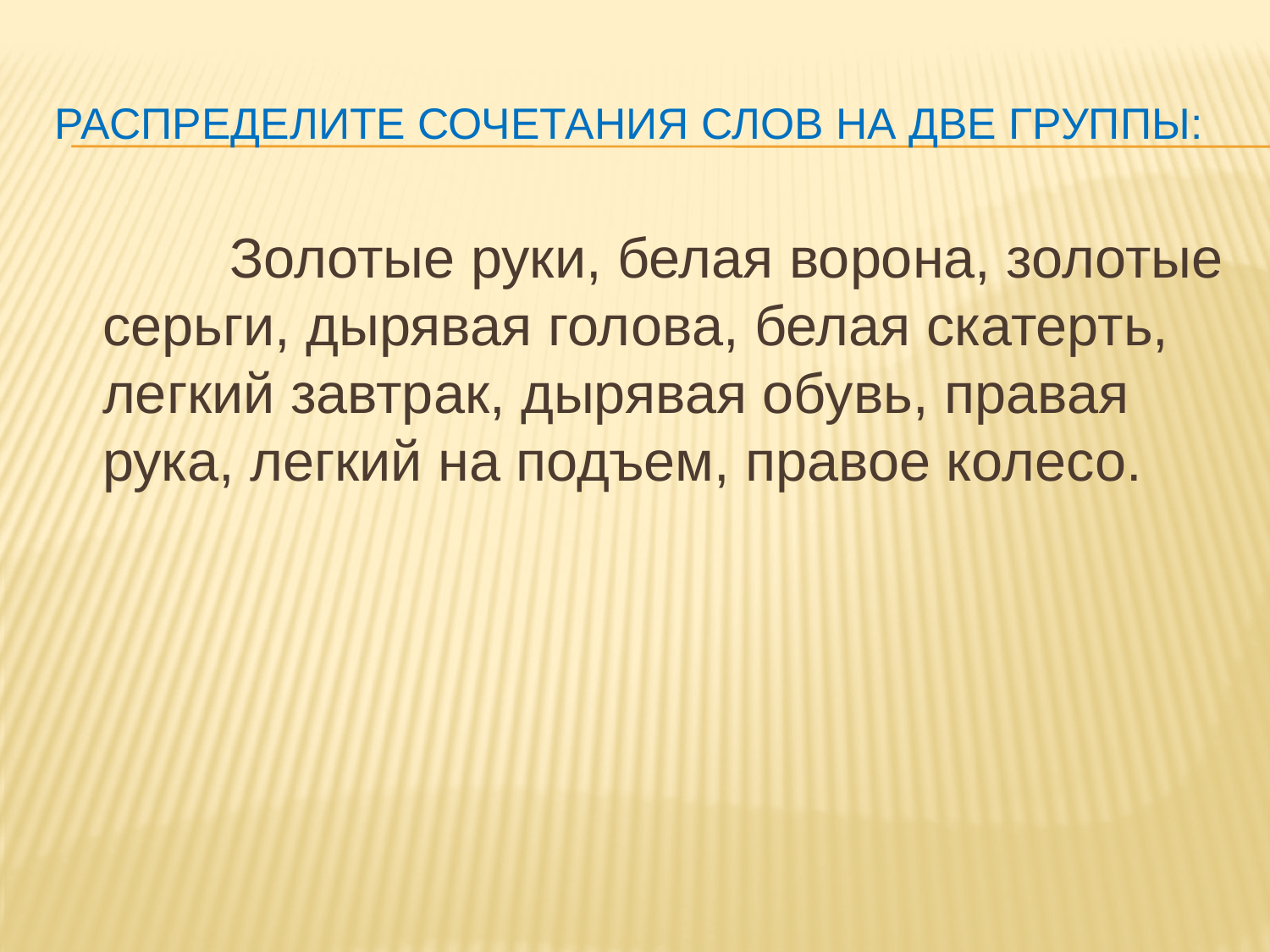

# Распределите сочетания слов на две группы:
		Золотые руки, белая ворона, золотые серьги, дырявая голова, белая скатерть, легкий завтрак, дырявая обувь, правая рука, легкий на подъем, правое колесо.